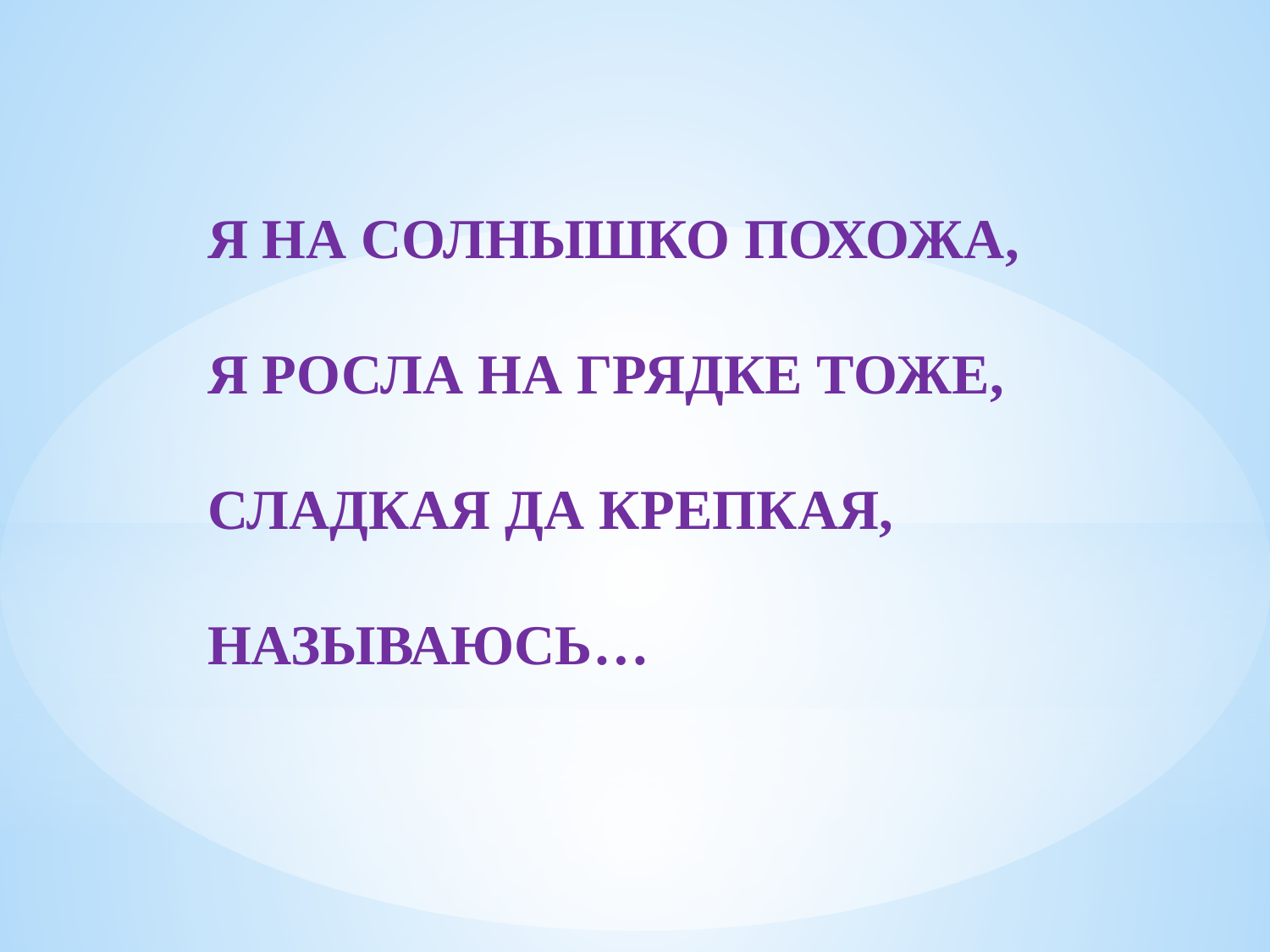

Я НА СОЛНЫШКО ПОХОЖА,

Я РОСЛА НА ГРЯДКЕ ТОЖЕ,

СЛАДКАЯ ДА КРЕПКАЯ,

НАЗЫВАЮСЬ…